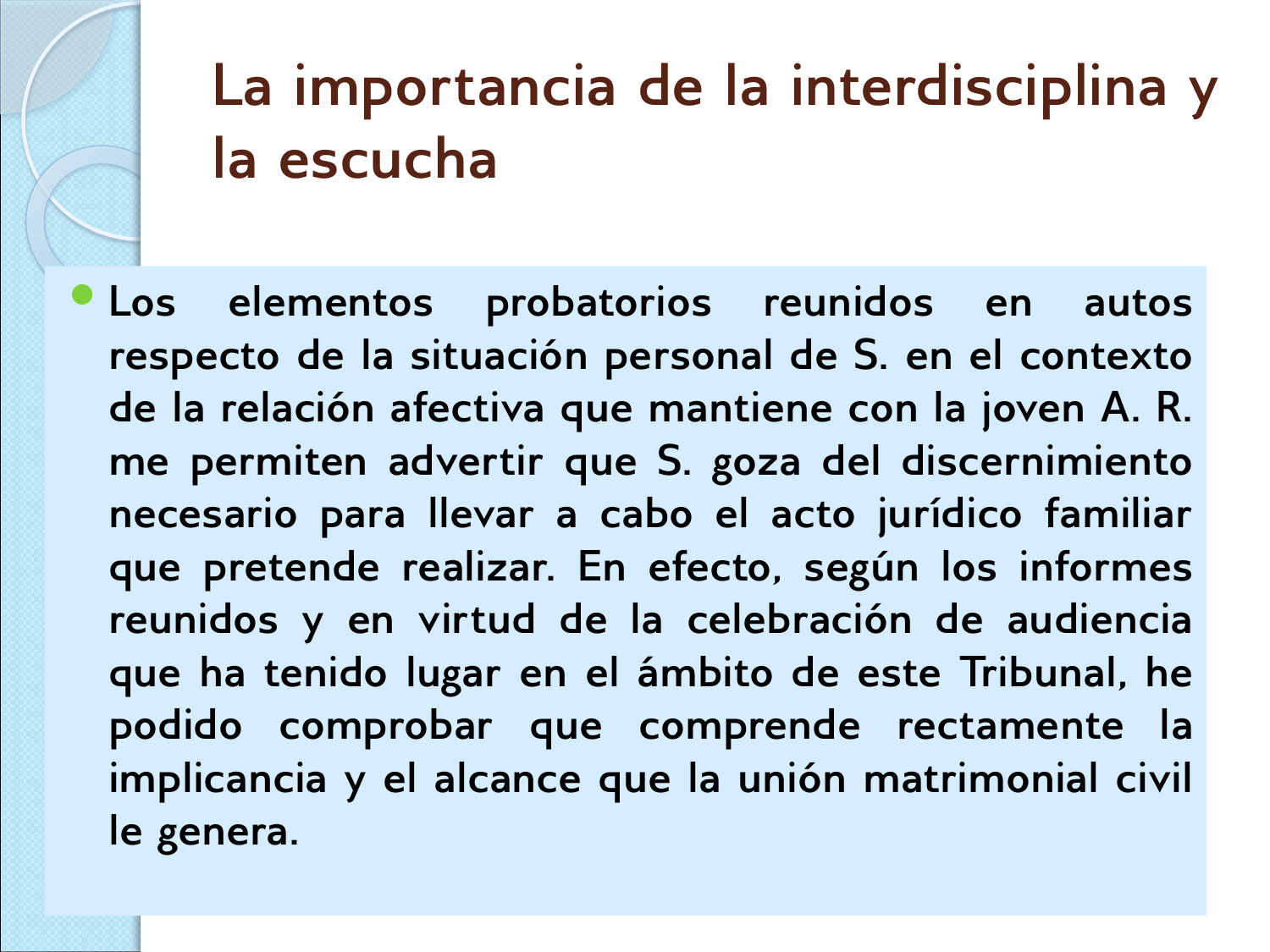

# La importancia de la interdisciplina y la escucha
Los elementos probatorios reunidos en autos respecto de la situación personal de S. en el contexto de la relación afectiva que mantiene con la joven A. R. me permiten advertir que S. goza del discernimiento necesario para llevar a cabo el acto jurídico familiar que pretende realizar. En efecto, según los informes reunidos y en virtud de la celebración de audiencia que ha tenido lugar en el ámbito de este Tribunal, he podido comprobar que comprende rectamente la implicancia y el alcance que la unión matrimonial civil le genera.